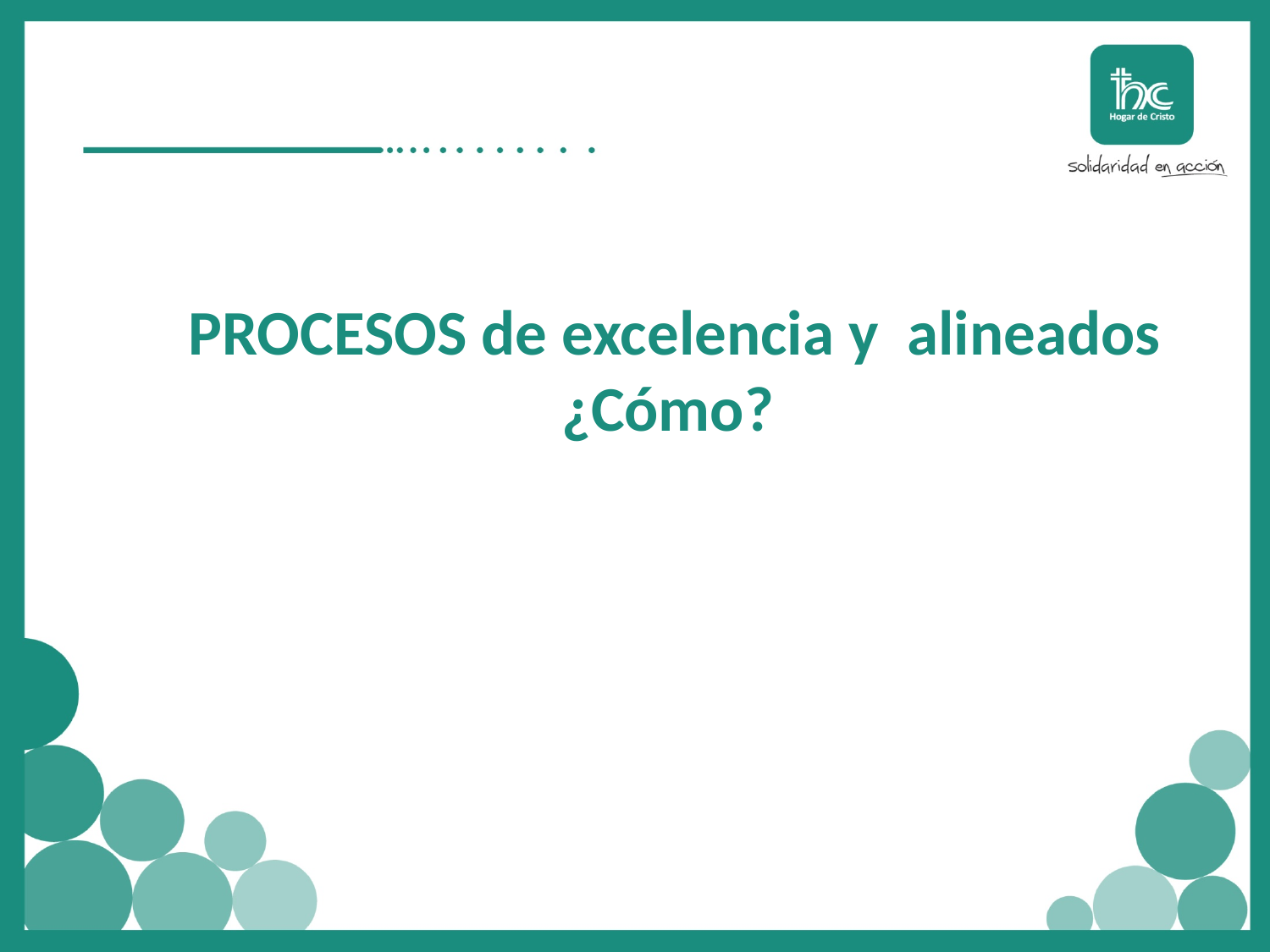

# PROCESOS de excelencia y  alineados ¿Cómo?